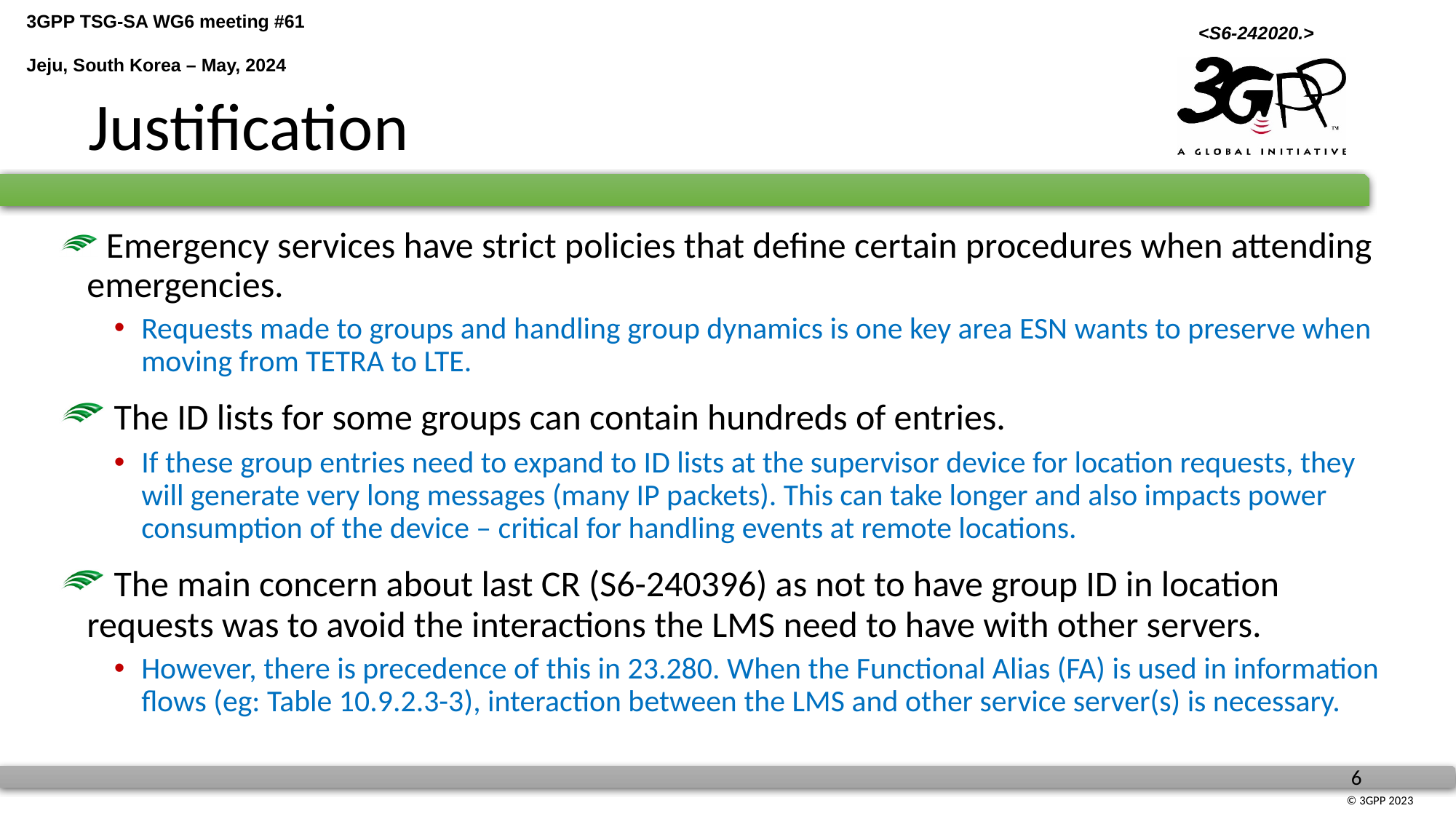

# Justification
 Emergency services have strict policies that define certain procedures when attending emergencies.
Requests made to groups and handling group dynamics is one key area ESN wants to preserve when moving from TETRA to LTE.
 The ID lists for some groups can contain hundreds of entries.
If these group entries need to expand to ID lists at the supervisor device for location requests, they will generate very long messages (many IP packets). This can take longer and also impacts power consumption of the device – critical for handling events at remote locations.
 The main concern about last CR (S6-240396) as not to have group ID in location requests was to avoid the interactions the LMS need to have with other servers.
However, there is precedence of this in 23.280. When the Functional Alias (FA) is used in information flows (eg: Table 10.9.2.3-3), interaction between the LMS and other service server(s) is necessary.